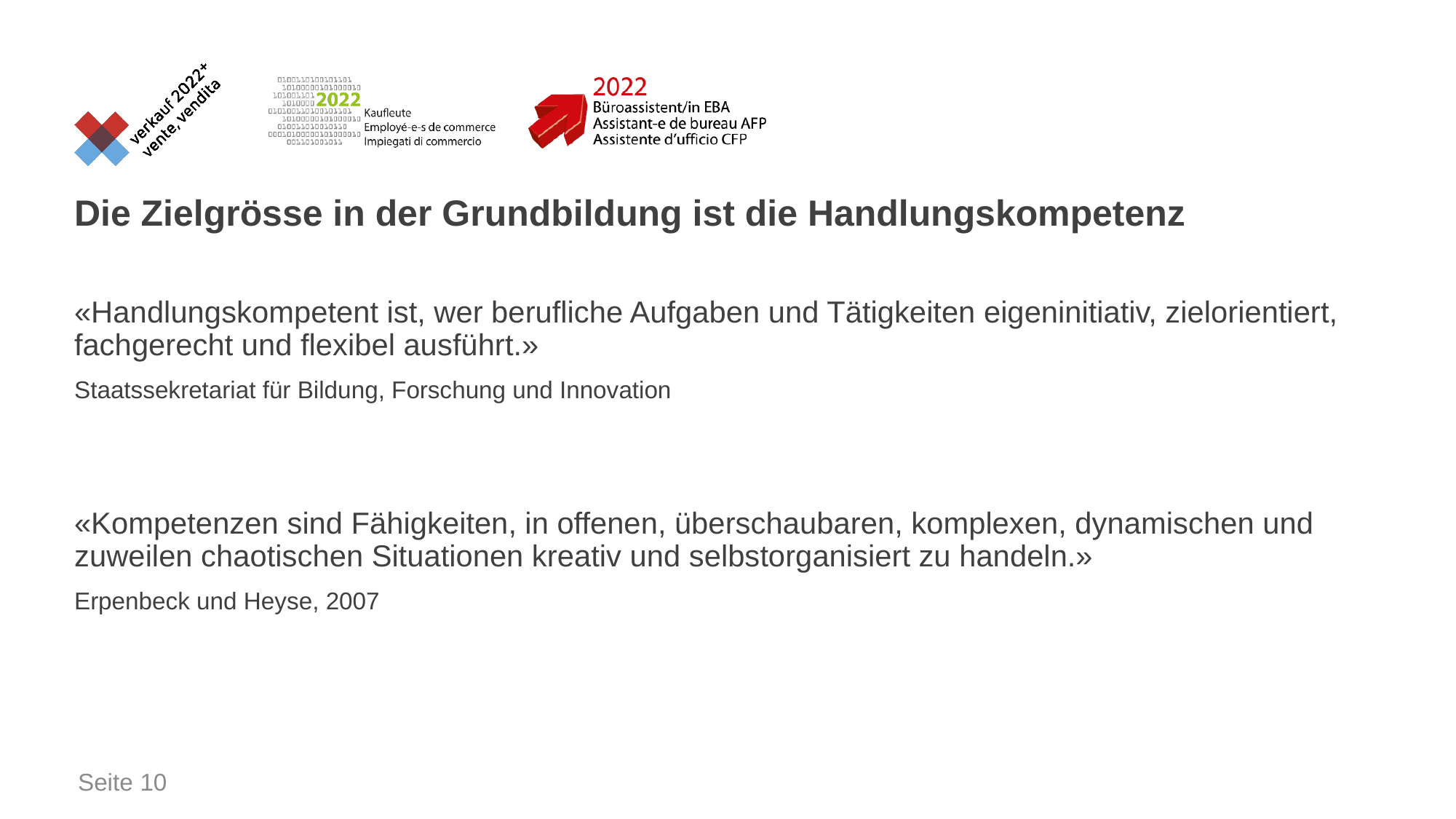

# Die Zielgrösse in der Grundbildung ist die Handlungskompetenz
«Handlungskompetent ist, wer berufliche Aufgaben und Tätigkeiten eigeninitiativ, zielorientiert, fachgerecht und flexibel ausführt.»
Staatssekretariat für Bildung, Forschung und Innovation

«Kompetenzen sind Fähigkeiten, in offenen, überschaubaren, komplexen, dynamischen und zuweilen chaotischen Situationen kreativ und selbstorganisiert zu handeln.»
Erpenbeck und Heyse, 2007

Seite 10